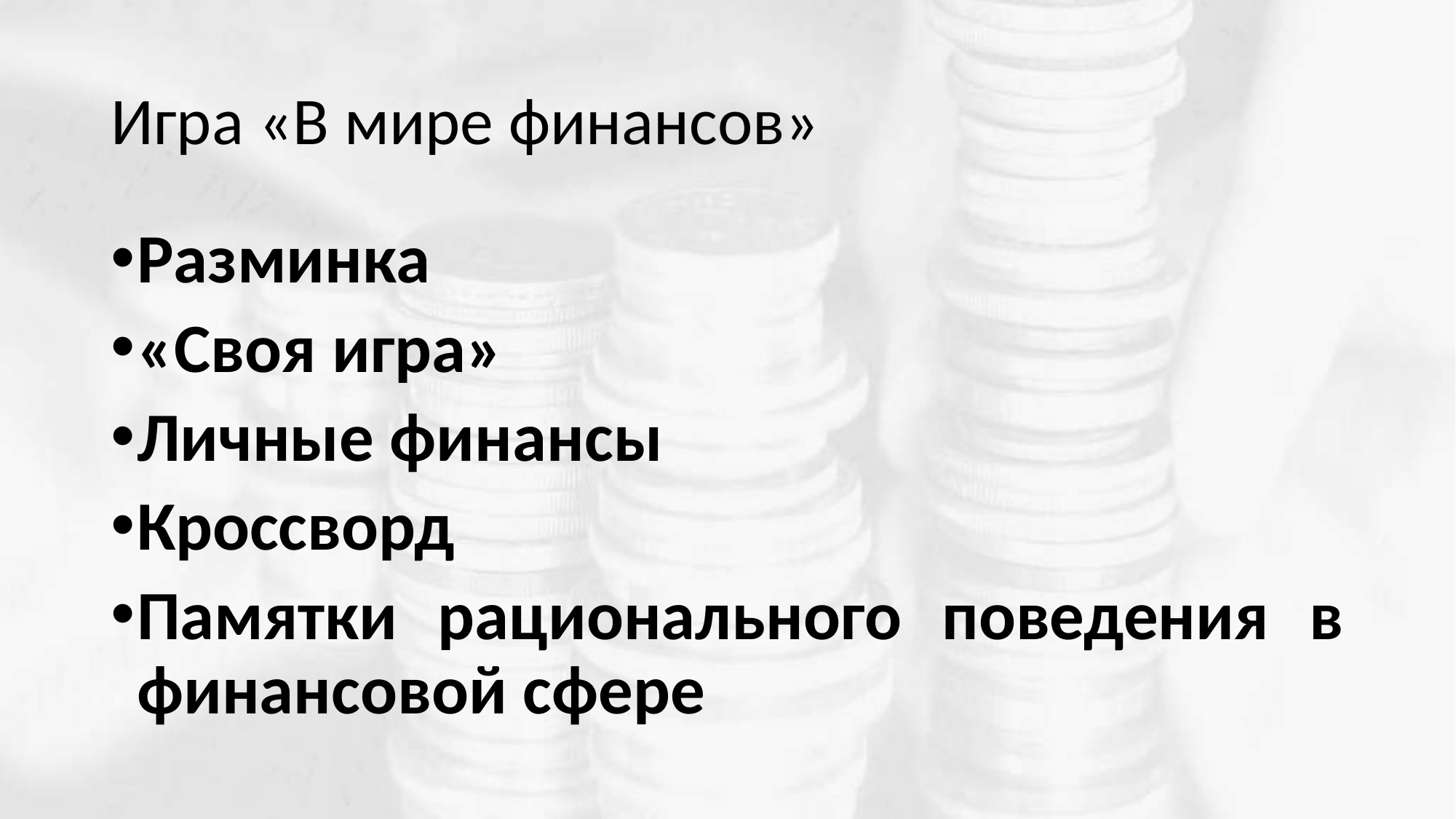

# Игра «В мире финансов»
Разминка
«Своя игра»
Личные финансы
Кроссворд
Памятки рационального поведения в финансовой сфере